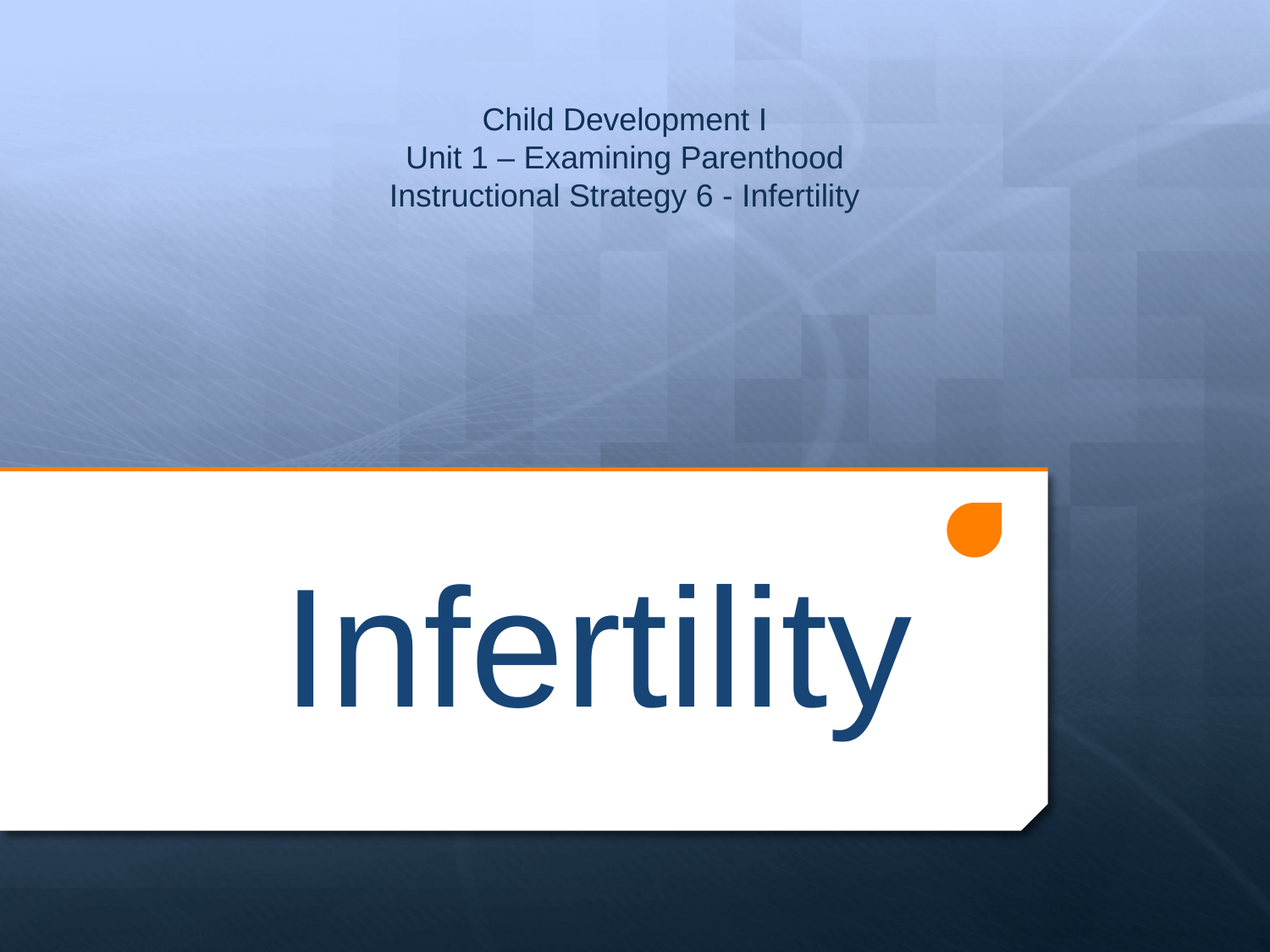

Child Development I
Unit 1 – Examining Parenthood
Instructional Strategy 6 - Infertility
# Infertility